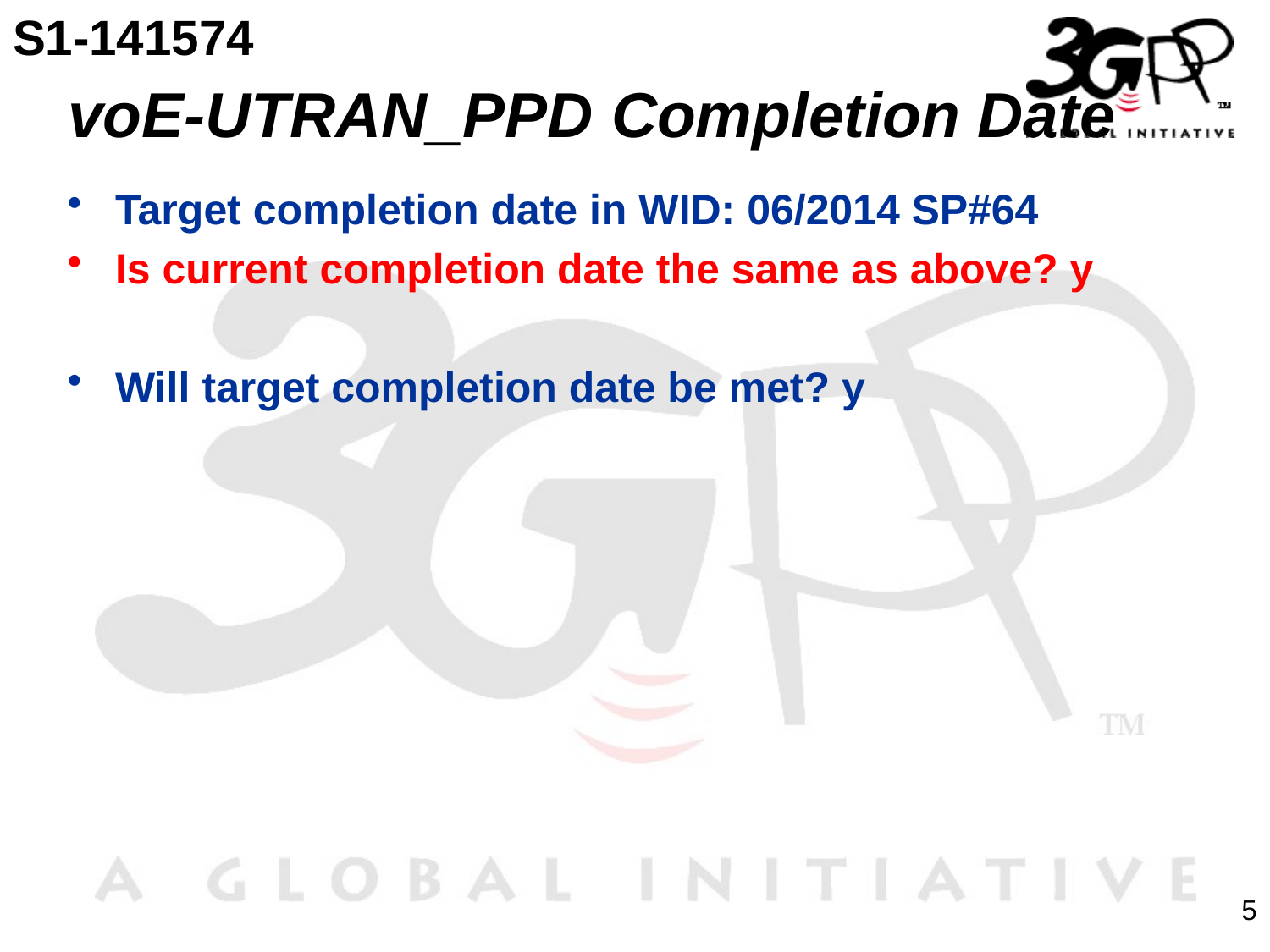

S1-141574
# voE-UTRAN_PPD Completion Date
Target completion date in WID: 06/2014 SP#64
Is current completion date the same as above? y

Will target completion date be met? y

5